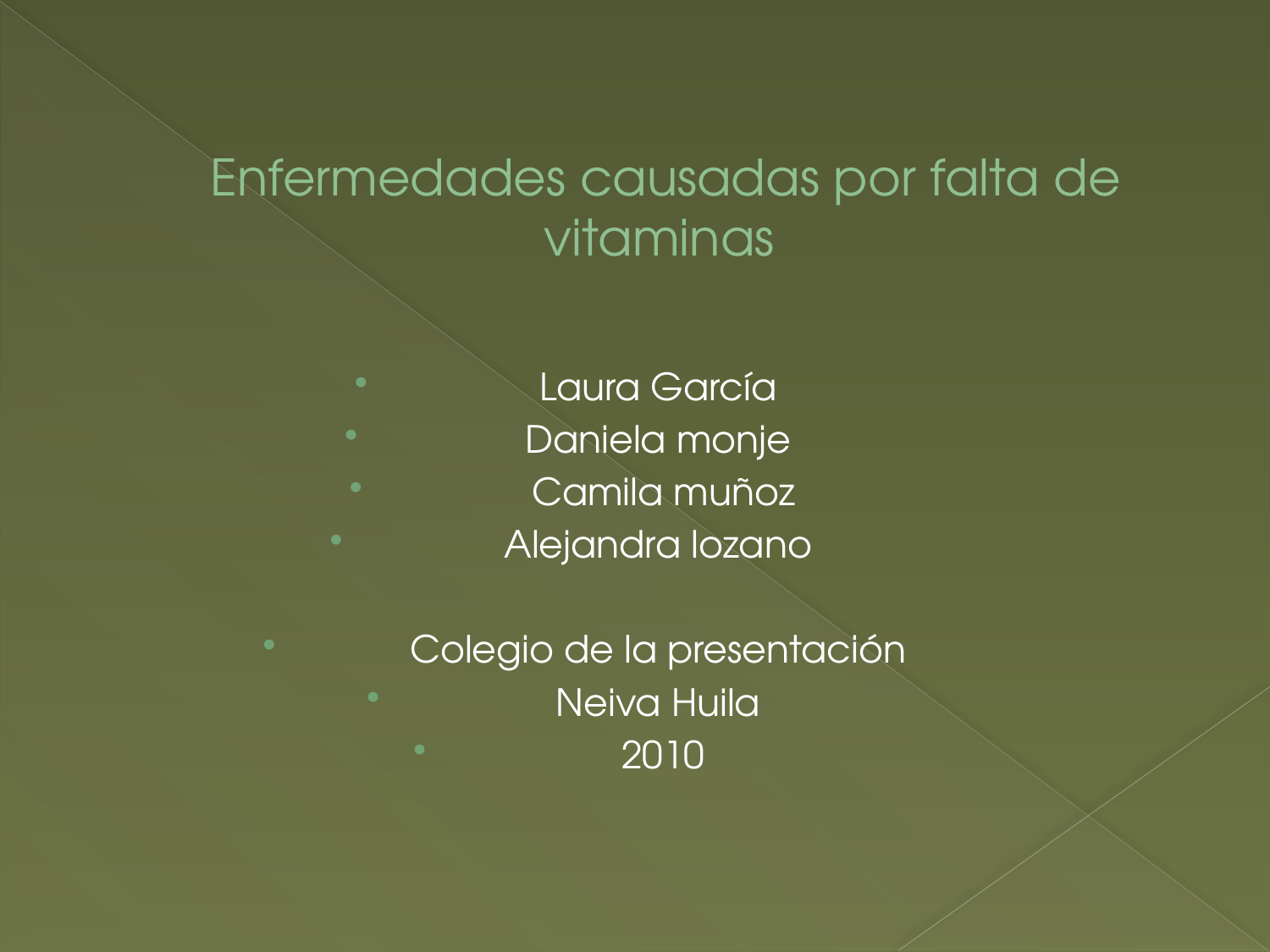

# Enfermedades causadas por falta de vitaminas
Laura García
Daniela monje
Camila muñoz
Alejandra lozano

Colegio de la presentación
Neiva Huila
2010